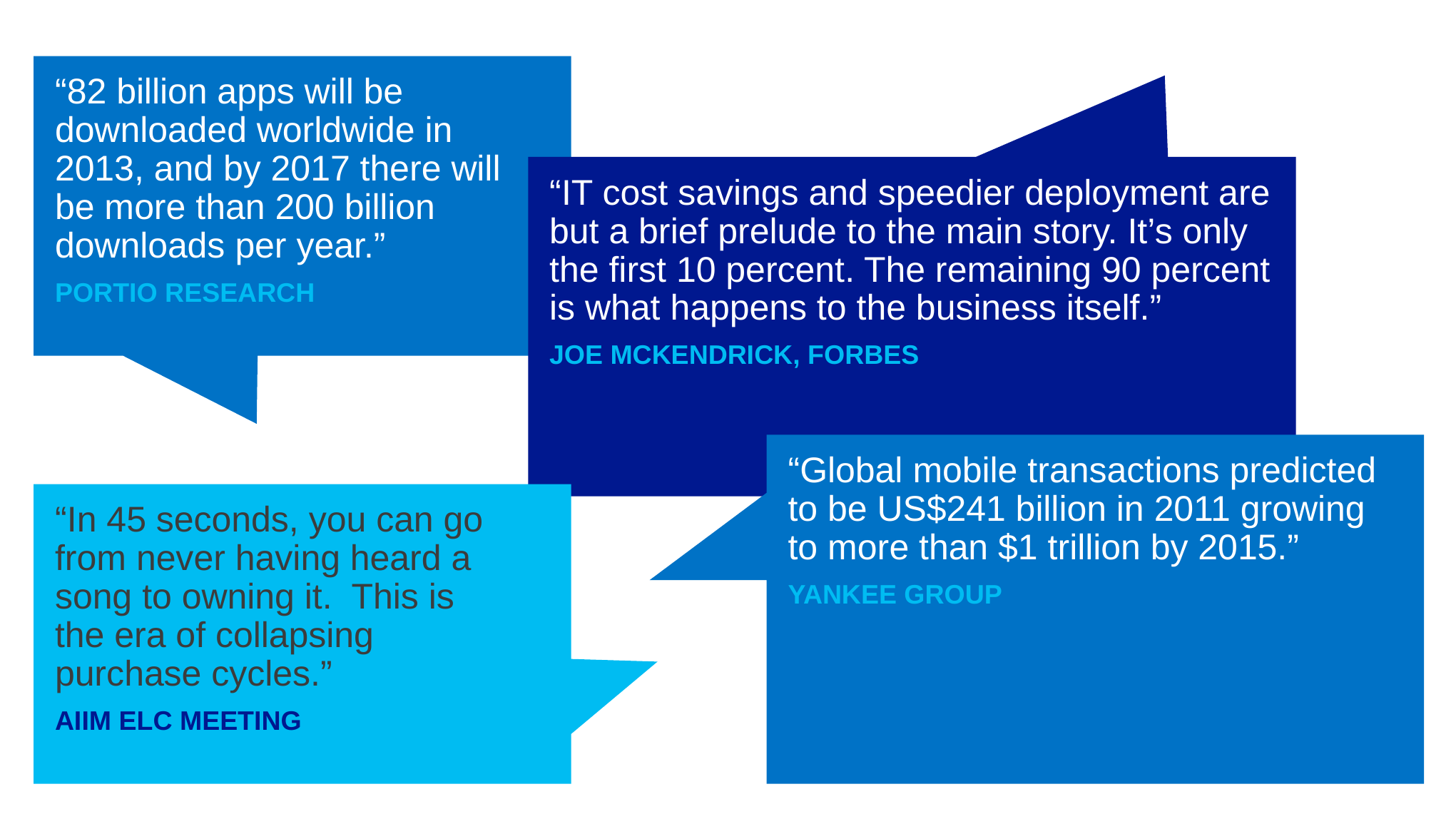

“82 billion apps will be downloaded worldwide in 2013, and by 2017 there will
be more than 200 billion downloads per year.”
PORTIO RESEARCH
“IT cost savings and speedier deployment are but a brief prelude to the main story. It’s only the first 10 percent. The remaining 90 percent is what happens to the business itself.”
JOE MCKENDRICK, FORBES
“Global mobile transactions predicted to be US$241 billion in 2011 growing to more than $1 trillion by 2015.”
YANKEE GROUP
“In 45 seconds, you can go from never having heard a song to owning it.  This is
the era of collapsing
purchase cycles.”
AIIM ELC MEETING